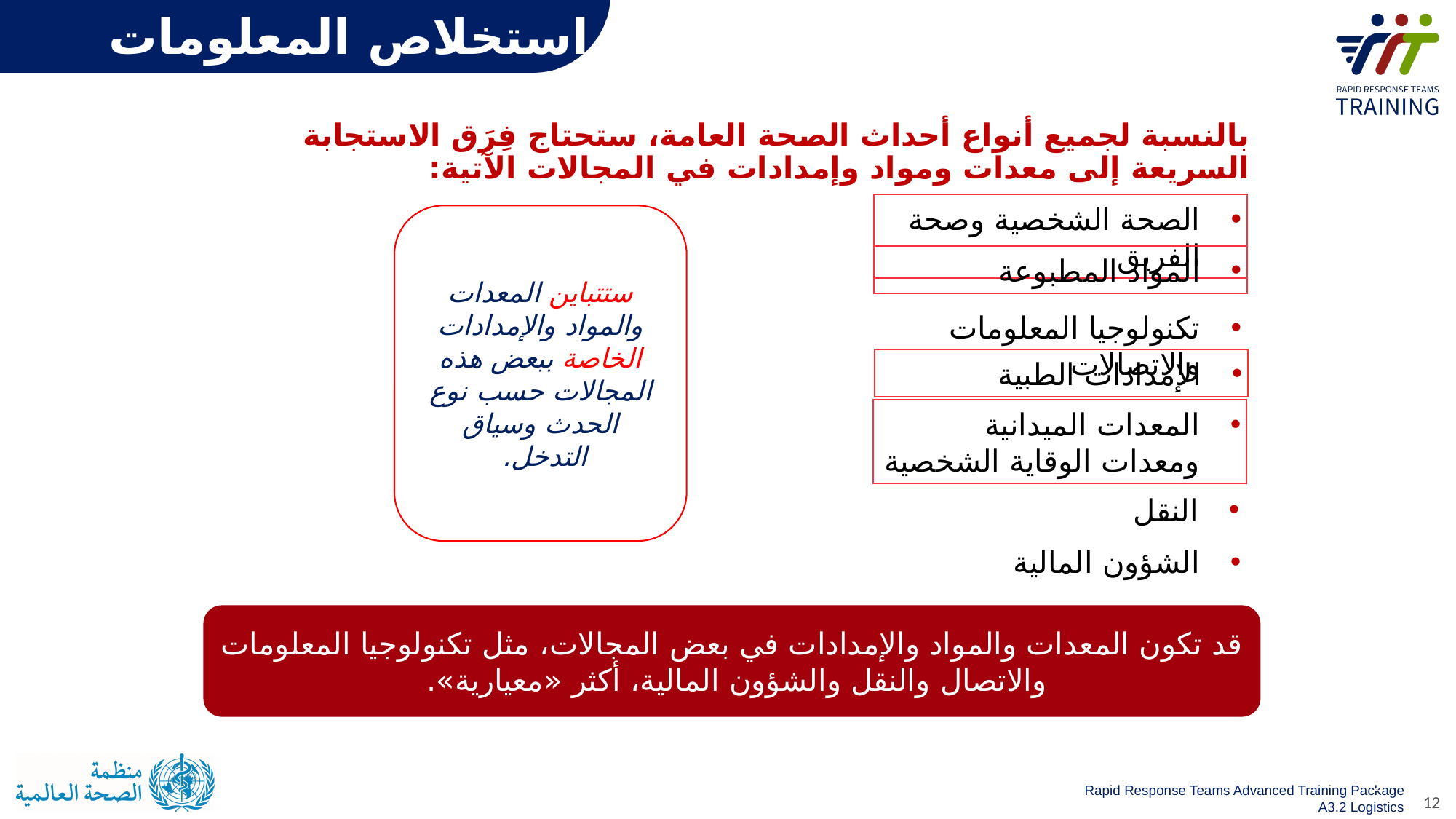

# استخلاص المعلومات
بالنسبة لجميع أنواع أحداث الصحة العامة، ستحتاج فِرَق الاستجابة السريعة إلى معدات ومواد وإمدادات في المجالات الآتية:

الصحة الشخصية وصحة الفريق

ستتباين المعدات والمواد والإمدادات الخاصة ببعض هذه المجالات حسب نوع الحدث وسياق التدخل.
المواد المطبوعة
تكنولوجيا المعلومات والاتصالات
الإمدادات الطبية
المعدات الميدانية ومعدات الوقاية الشخصية
النقل
الشؤون المالية

قد تكون المعدات والمواد والإمدادات في بعض المجاﻻت، مثل تكنولوجيا المعلومات واﻻتصال والنقل والشؤون المالية، أكثر «معيارية».
12